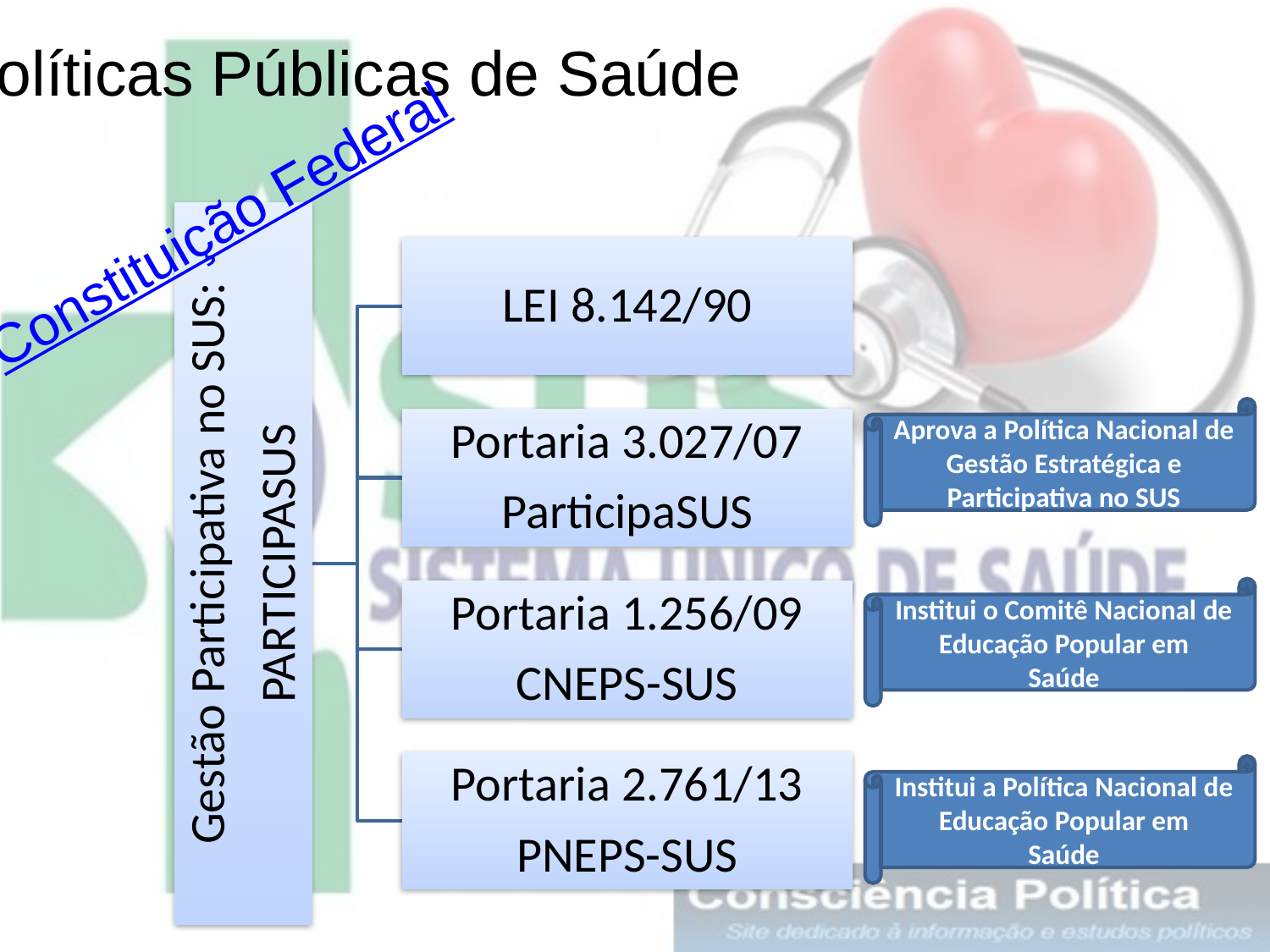

Políticas Públicas de Saúde
Constituição Federal

Gestão Participativa no SUS:
PARTICIPASUS
LEI 8.142/90
Portaria 3.027/07
ParticipaSUS
Portaria 1.256/09
CNEPS-SUS
Portaria 2.761/13
PNEPS-SUS
Aprova a Política Nacional de Gestão Estratégica e Participativa no SUS
Institui o Comitê Nacional de Educação Popular em
Saúde
Institui a Política Nacional de Educação Popular em
Saúde